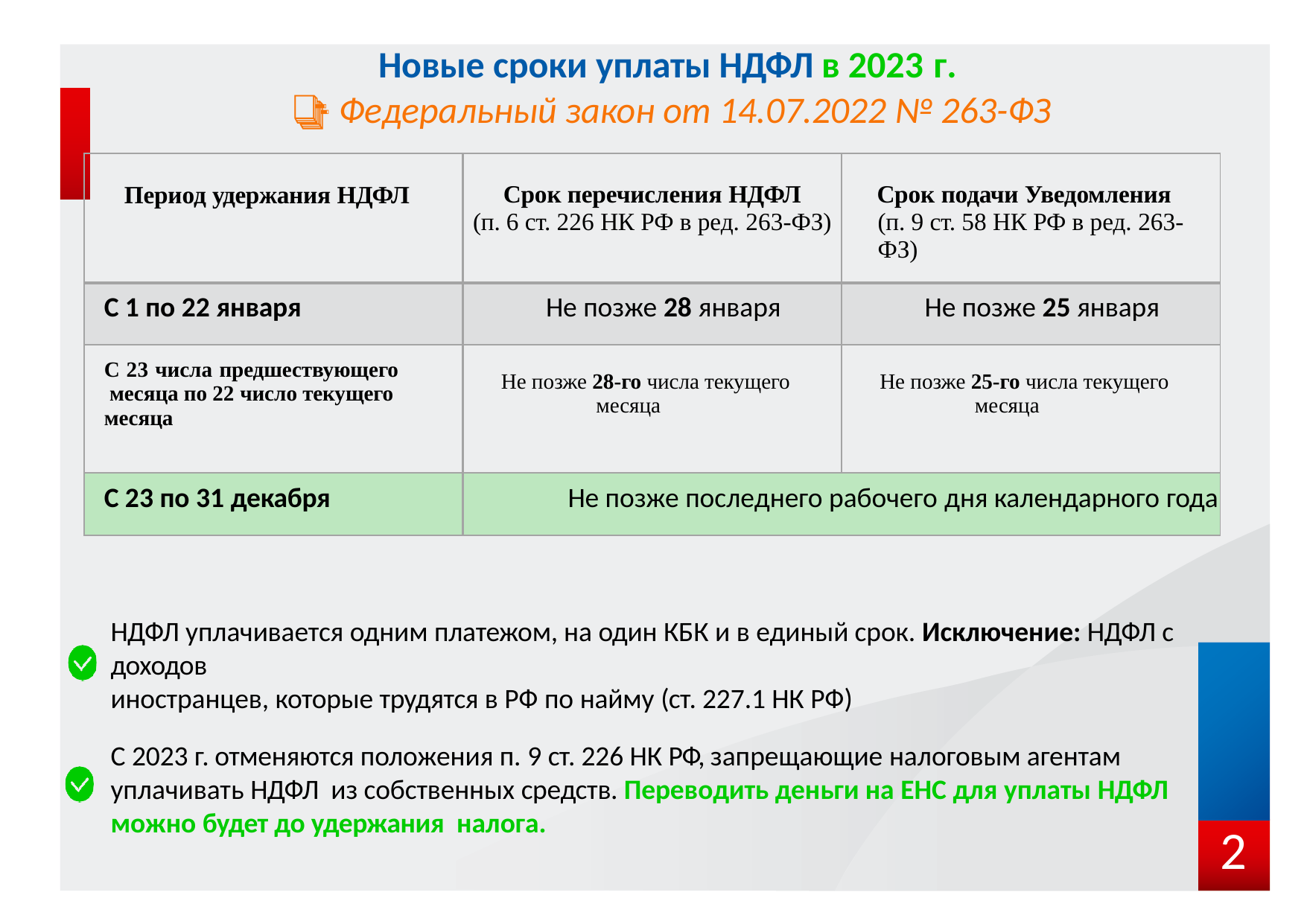

# Новые сроки уплаты НДФЛ в 2023 г.
📑 Федеральный закон от 14.07.2022 № 263-ФЗ
| Период удержания НДФЛ | Срок перечисления НДФЛ (п. 6 ст. 226 НК РФ в ред. 263-ФЗ) | Срок подачи Уведомления (п. 9 ст. 58 НК РФ в ред. 263-ФЗ) |
| --- | --- | --- |
| С 1 по 22 января | Не позже 28 января | Не позже 25 января |
| С 23 числа предшествующего месяца по 22 число текущего месяца | Не позже 28-го числа текущего месяца | Не позже 25-го числа текущего месяца |
| С 23 по 31 декабря | Не позже последнего рабочего дня календарного года |  |
НДФЛ уплачивается одним платежом, на один КБК и в единый срок. Исключение: НДФЛ с доходов
иностранцев, которые трудятся в РФ по найму (ст. 227.1 НК РФ)
С 2023 г. отменяются положения п. 9 ст. 226 НК РФ, запрещающие налоговым агентам уплачивать НДФЛ  из собственных средств. Переводить деньги на ЕНС для уплаты НДФЛ можно будет до удержания  налога.

2